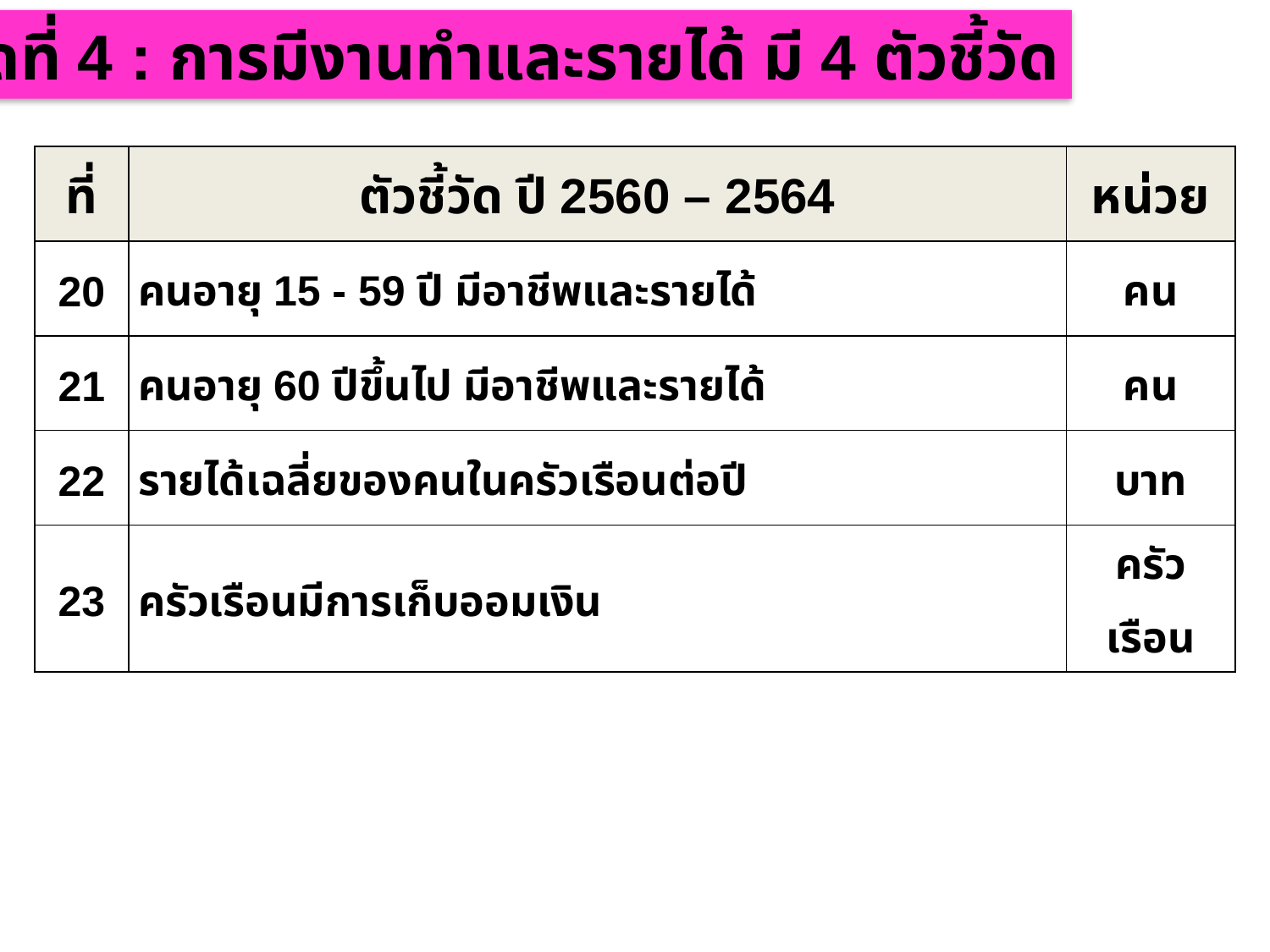

หมวดที่ 4 : การมีงานทำและรายได้ มี 4 ตัวชี้วัด
| ที่ | ตัวชี้วัด ปี 2560 – 2564 | หน่วย |
| --- | --- | --- |
| 20 | คนอายุ 15 - 59 ปี มีอาชีพและรายได้ | คน |
| 21 | คนอายุ 60 ปีขึ้นไป มีอาชีพและรายได้ | คน |
| 22 | รายได้เฉลี่ยของคนในครัวเรือนต่อปี | บาท |
| 23 | ครัวเรือนมีการเก็บออมเงิน | ครัวเรือน |